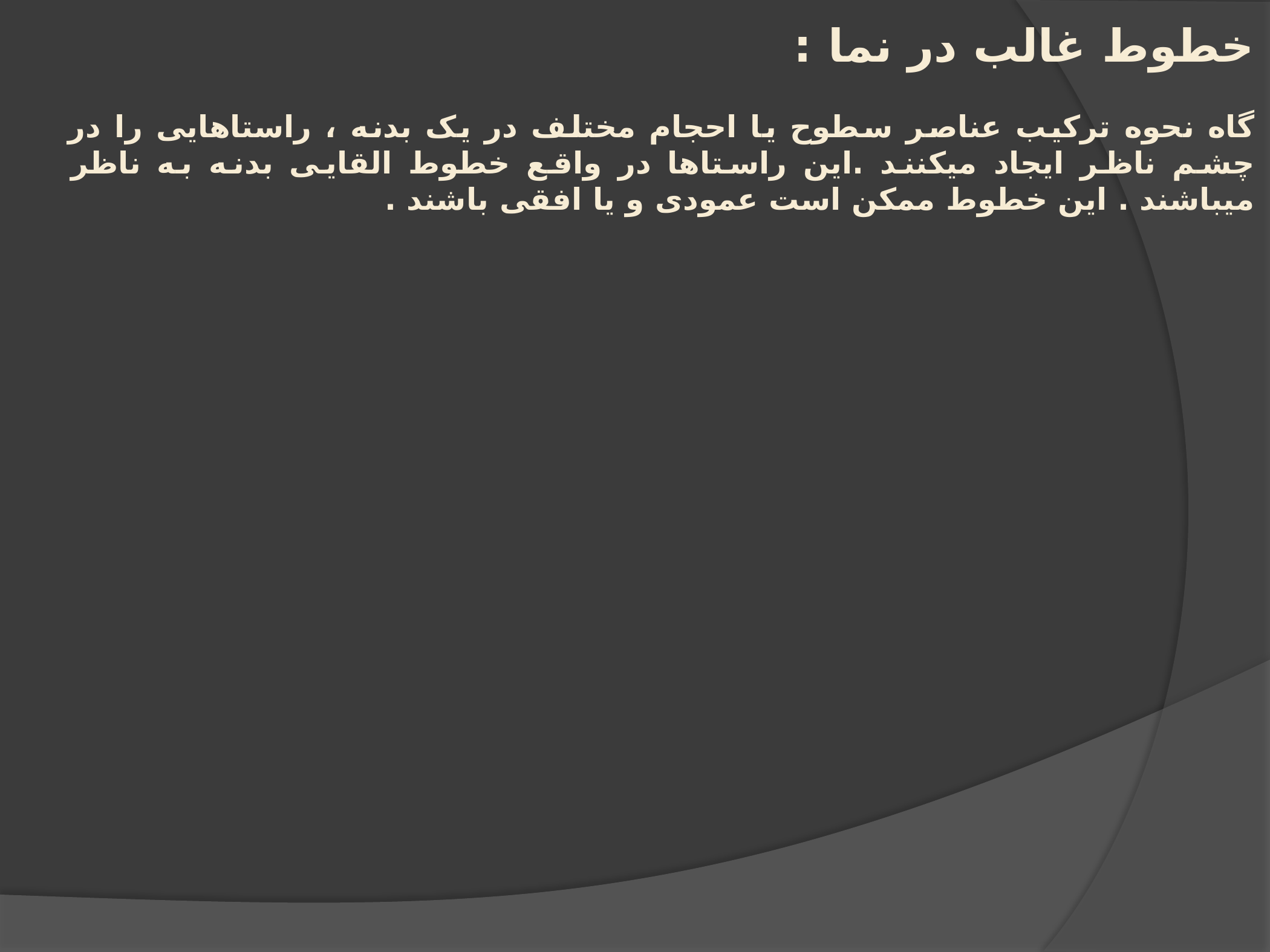

خطوط غالب در نما :

گاه نحوه ترکیب عناصر سطوح یا احجام مختلف در یک بدنه ، راستاهایی را در چشم ناظر ایجاد میکنند .این راستاها در واقع خطوط القایی بدنه به ناظر میباشند . این خطوط ممکن است عمودی و یا افقی باشند .